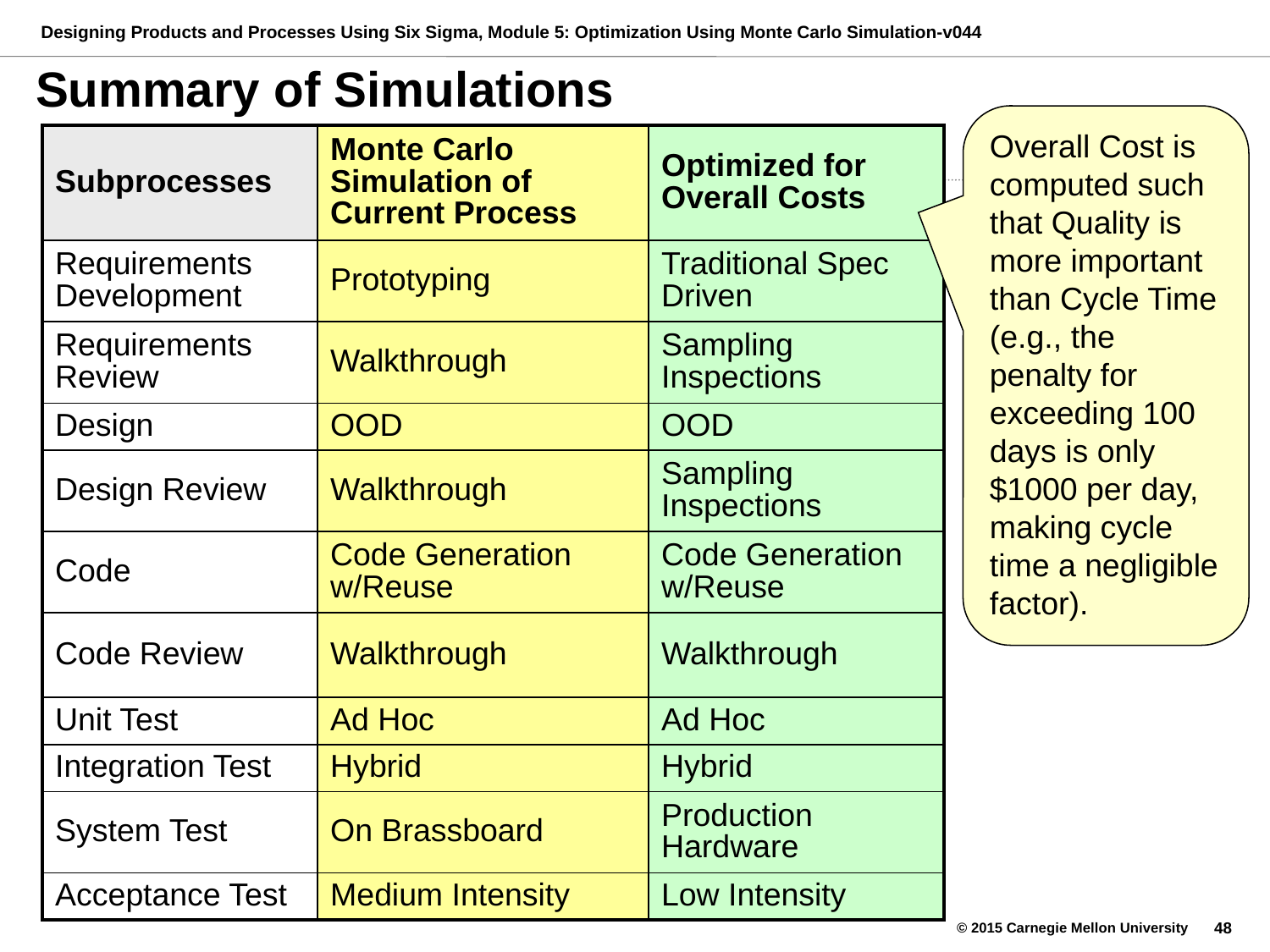

# Summary of Simulations
Overall Cost is computed such  that Quality is more important than Cycle Time (e.g., the penalty for exceeding 100 days is only $1000 per day, making cycle time a negligible factor).
| Subprocesses | Monte Carlo Simulation of Current Process | Optimized for Overall Costs |
| --- | --- | --- |
| Requirements Development | Prototyping | Traditional Spec Driven |
| Requirements Review | Walkthrough | Sampling Inspections |
| Design | OOD | OOD |
| Design Review | Walkthrough | Sampling Inspections |
| Code | Code Generation w/Reuse | Code Generation w/Reuse |
| Code Review | Walkthrough | Walkthrough |
| Unit Test | Ad Hoc | Ad Hoc |
| Integration Test | Hybrid | Hybrid |
| System Test | On Brassboard | Production Hardware |
| Acceptance Test | Medium Intensity | Low Intensity |